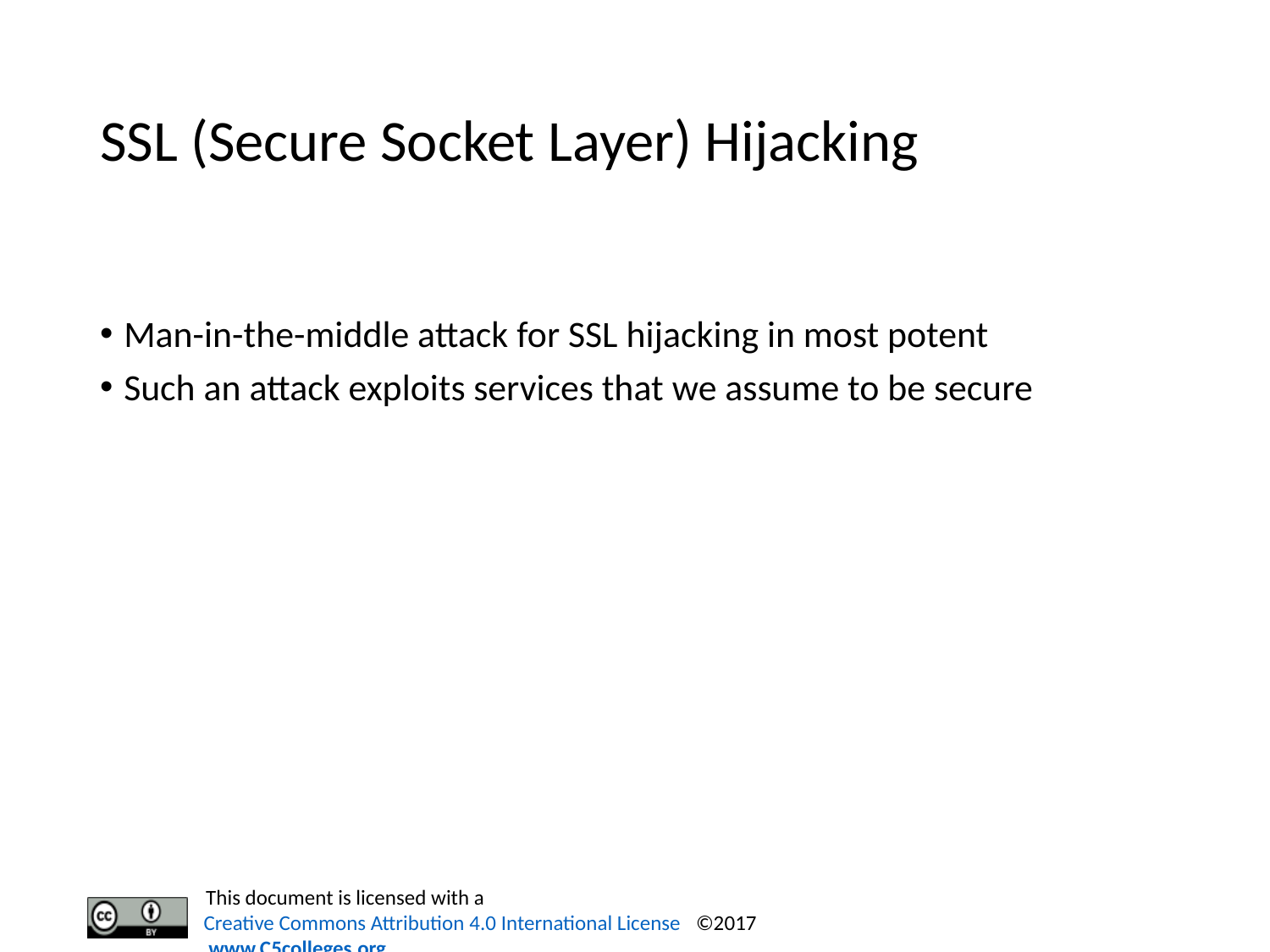

# SSL (Secure Socket Layer) Hijacking
Man-in-the-middle attack for SSL hijacking in most potent
Such an attack exploits services that we assume to be secure